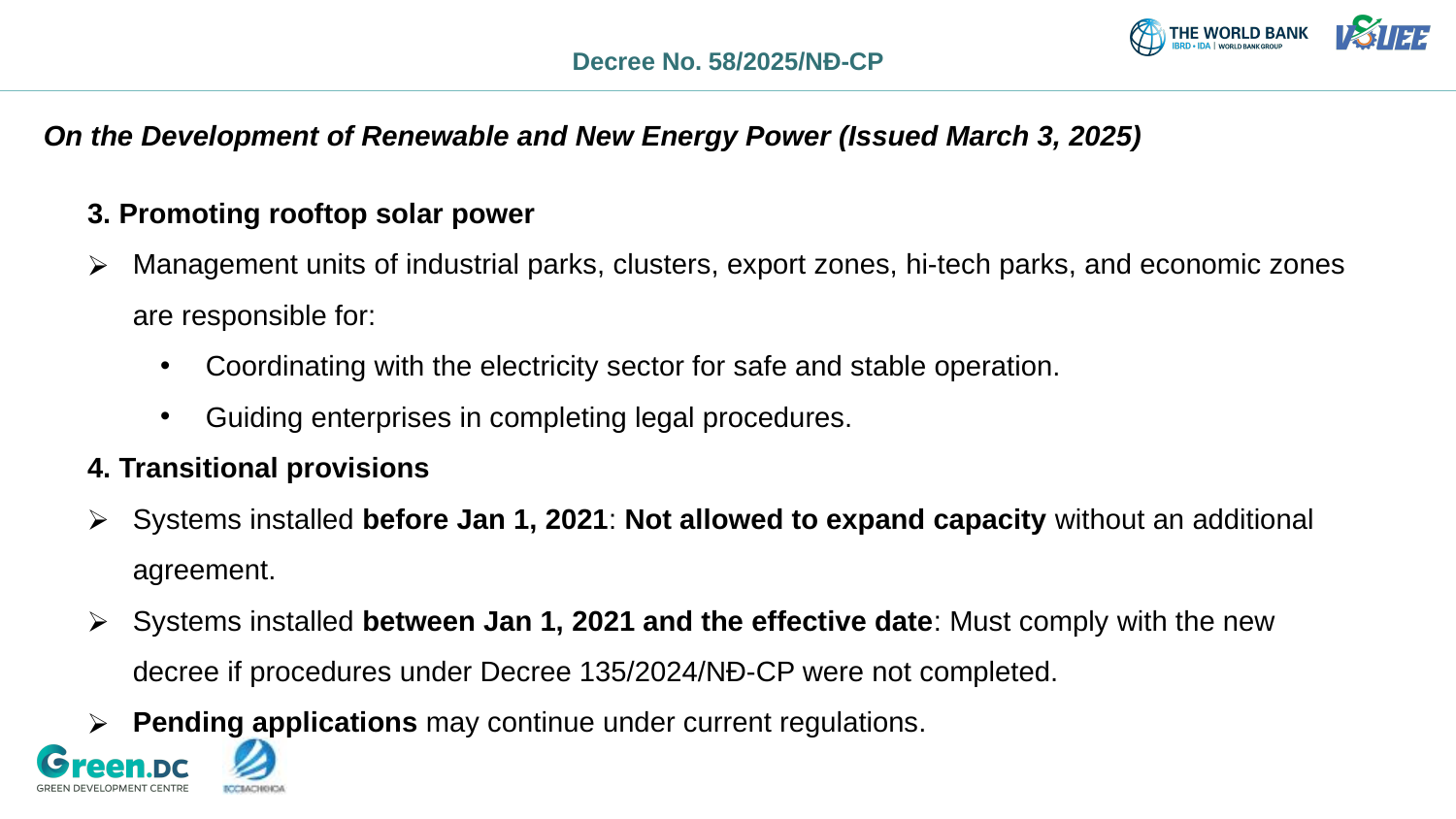

# Decree No. 58/2025/NĐ-CP
On the Development of Renewable and New Energy Power (Issued March 3, 2025)
3. Promoting rooftop solar power
Management units of industrial parks, clusters, export zones, hi-tech parks, and economic zones are responsible for:
Coordinating with the electricity sector for safe and stable operation.
Guiding enterprises in completing legal procedures.
4. Transitional provisions
Systems installed before Jan 1, 2021: Not allowed to expand capacity without an additional agreement.
Systems installed between Jan 1, 2021 and the effective date: Must comply with the new decree if procedures under Decree 135/2024/NĐ-CP were not completed.
Pending applications may continue under current regulations.